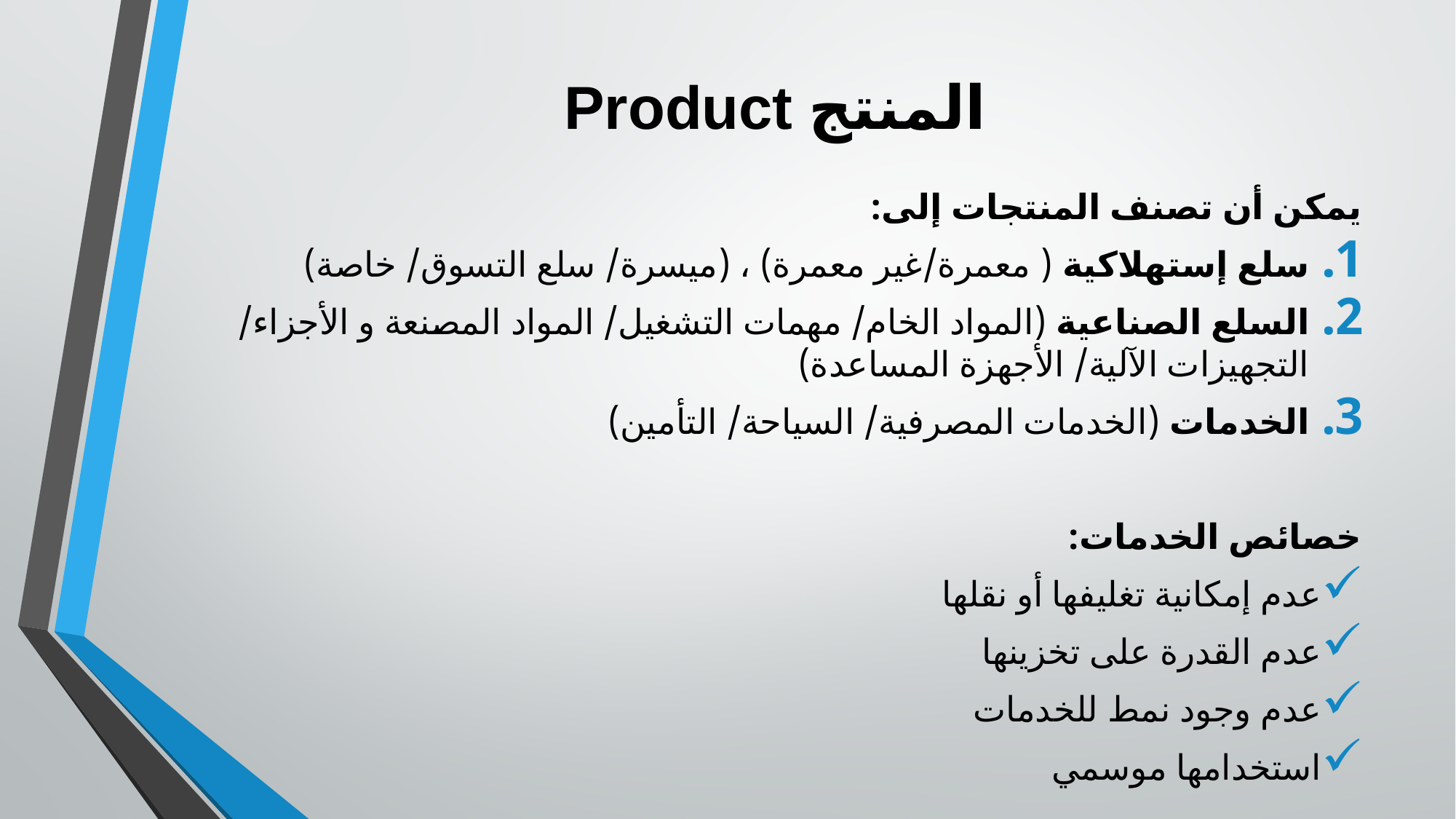

# المنتج Product
يمكن أن تصنف المنتجات إلى:
سلع إستهلاكية ( معمرة/غير معمرة) ، (ميسرة/ سلع التسوق/ خاصة)
السلع الصناعية (المواد الخام/ مهمات التشغيل/ المواد المصنعة و الأجزاء/ التجهيزات الآلية/ الأجهزة المساعدة)
الخدمات (الخدمات المصرفية/ السياحة/ التأمين)

خصائص الخدمات:
عدم إمكانية تغليفها أو نقلها
عدم القدرة على تخزينها
عدم وجود نمط للخدمات
استخدامها موسمي